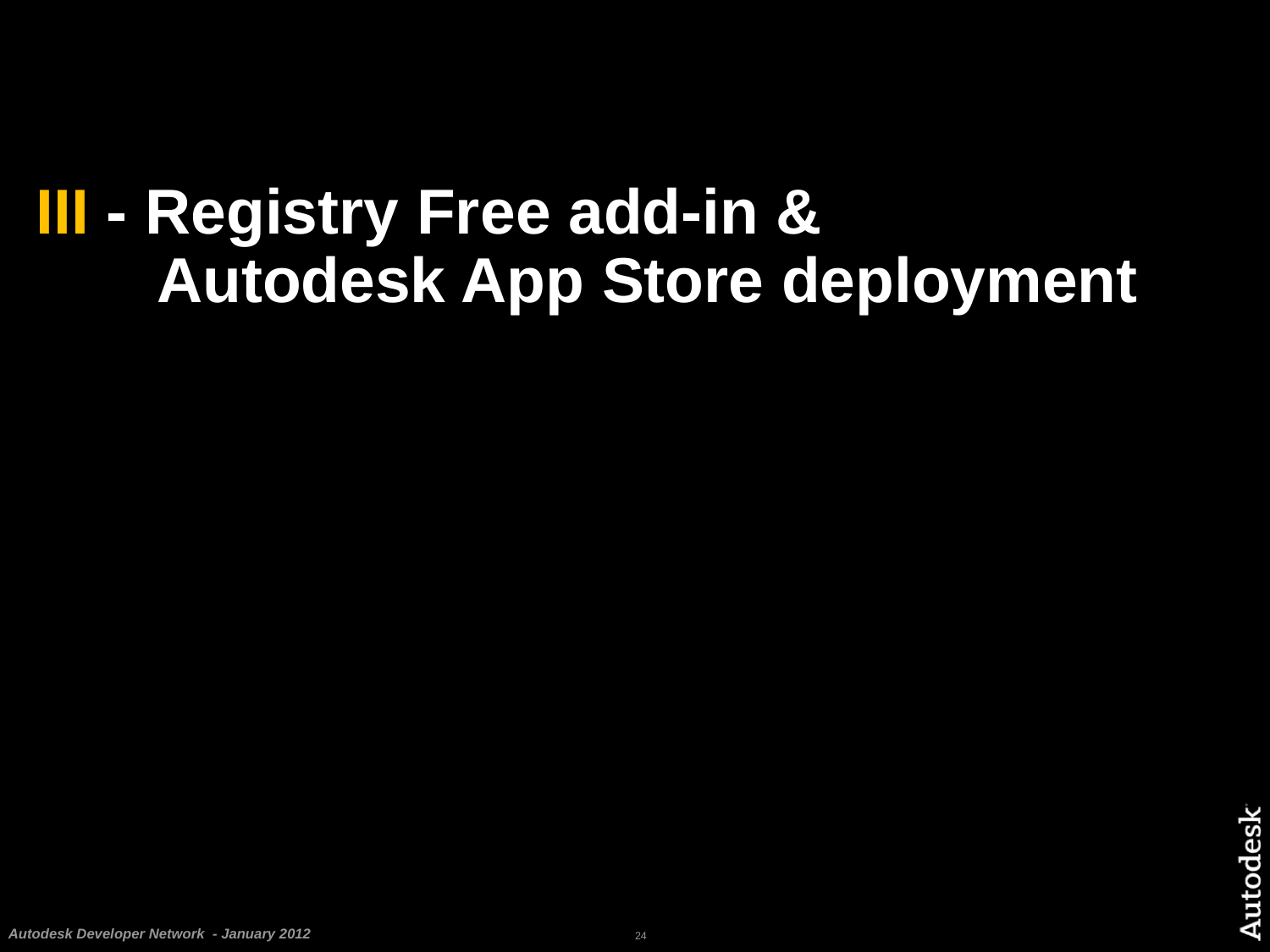

# III - Registry Free add-in & Autodesk App Store deployment